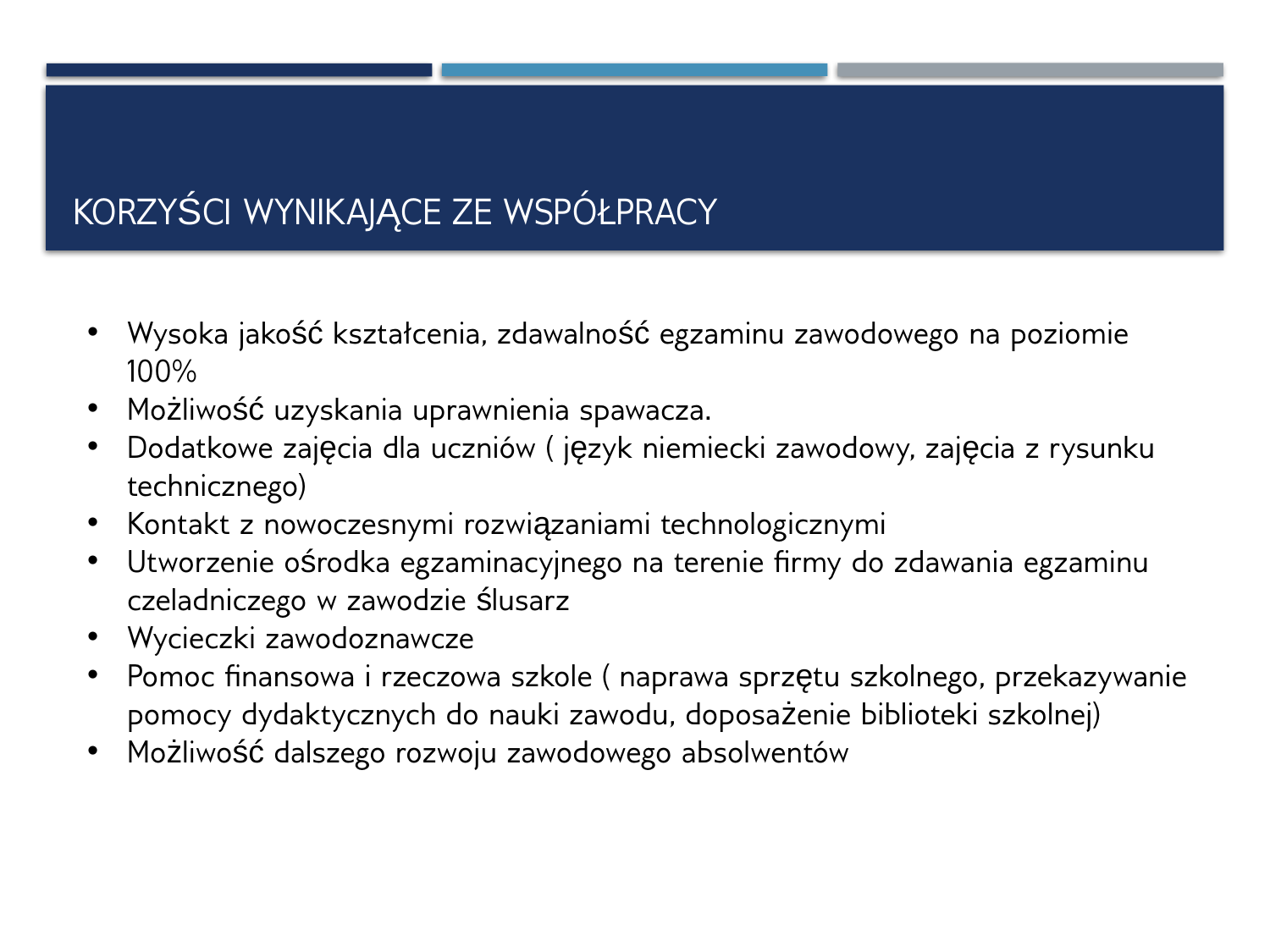

# Korzyści wynikające ze współpracy
Wysoka jakość kształcenia, zdawalność egzaminu zawodowego na poziomie 100%
Możliwość uzyskania uprawnienia spawacza.
Dodatkowe zajęcia dla uczniów ( język niemiecki zawodowy, zajęcia z rysunku technicznego)
Kontakt z nowoczesnymi rozwiązaniami technologicznymi
Utworzenie ośrodka egzaminacyjnego na terenie firmy do zdawania egzaminu czeladniczego w zawodzie ślusarz
Wycieczki zawodoznawcze
Pomoc finansowa i rzeczowa szkole ( naprawa sprzętu szkolnego, przekazywanie pomocy dydaktycznych do nauki zawodu, doposażenie biblioteki szkolnej)
Możliwość dalszego rozwoju zawodowego absolwentów